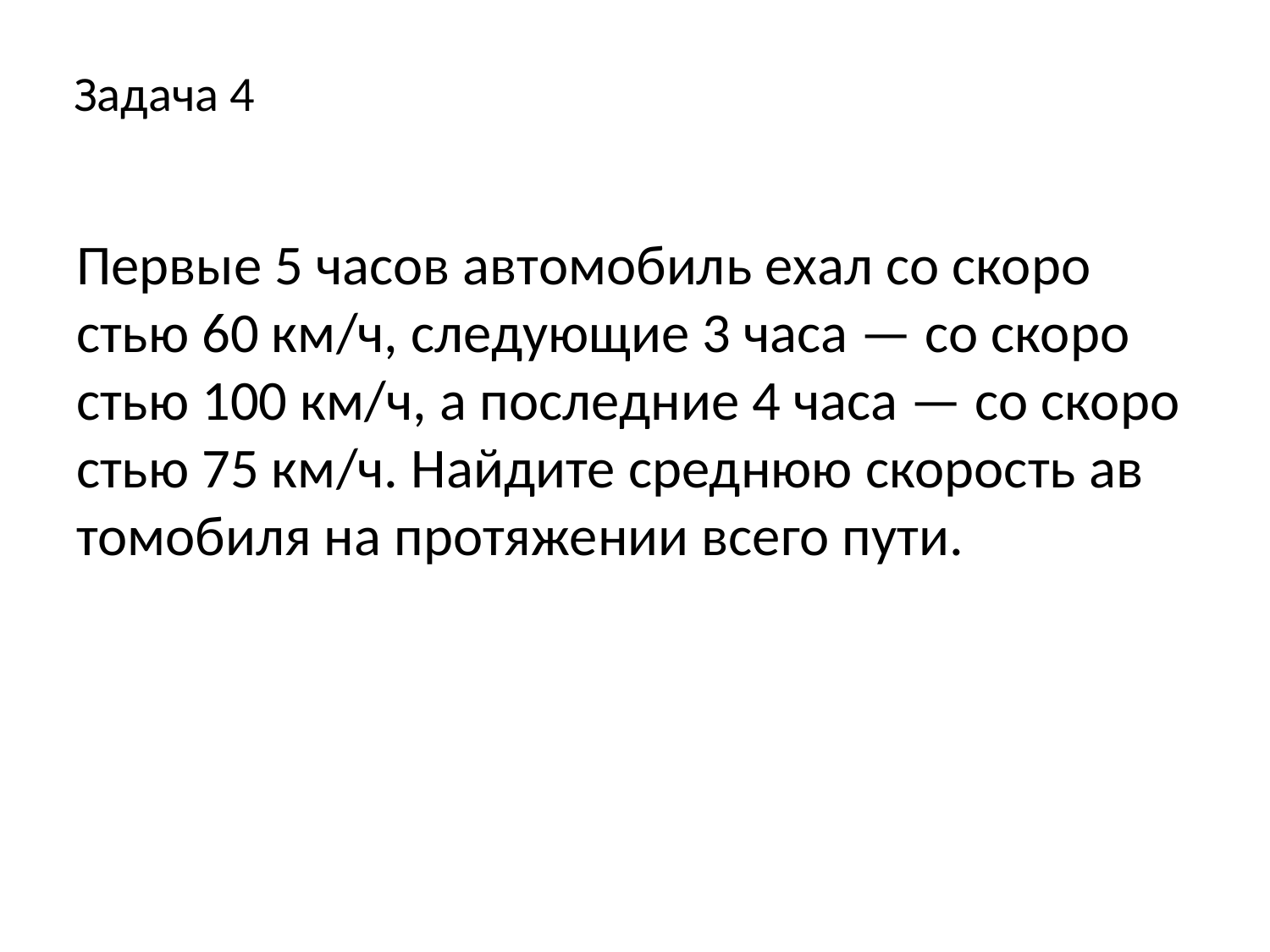

# Задача 4
Пер­вые 5 часов ав­то­мо­биль ехал со ско­ро­стью 60 км/ч, сле­ду­ю­щие 3 часа — со ско­ро­стью 100 км/ч, а по­след­ние 4 часа — со ско­ро­стью 75 км/ч. Най­ди­те сред­нюю ско­рость ав­то­мо­би­ля на про­тя­же­нии всего пути.